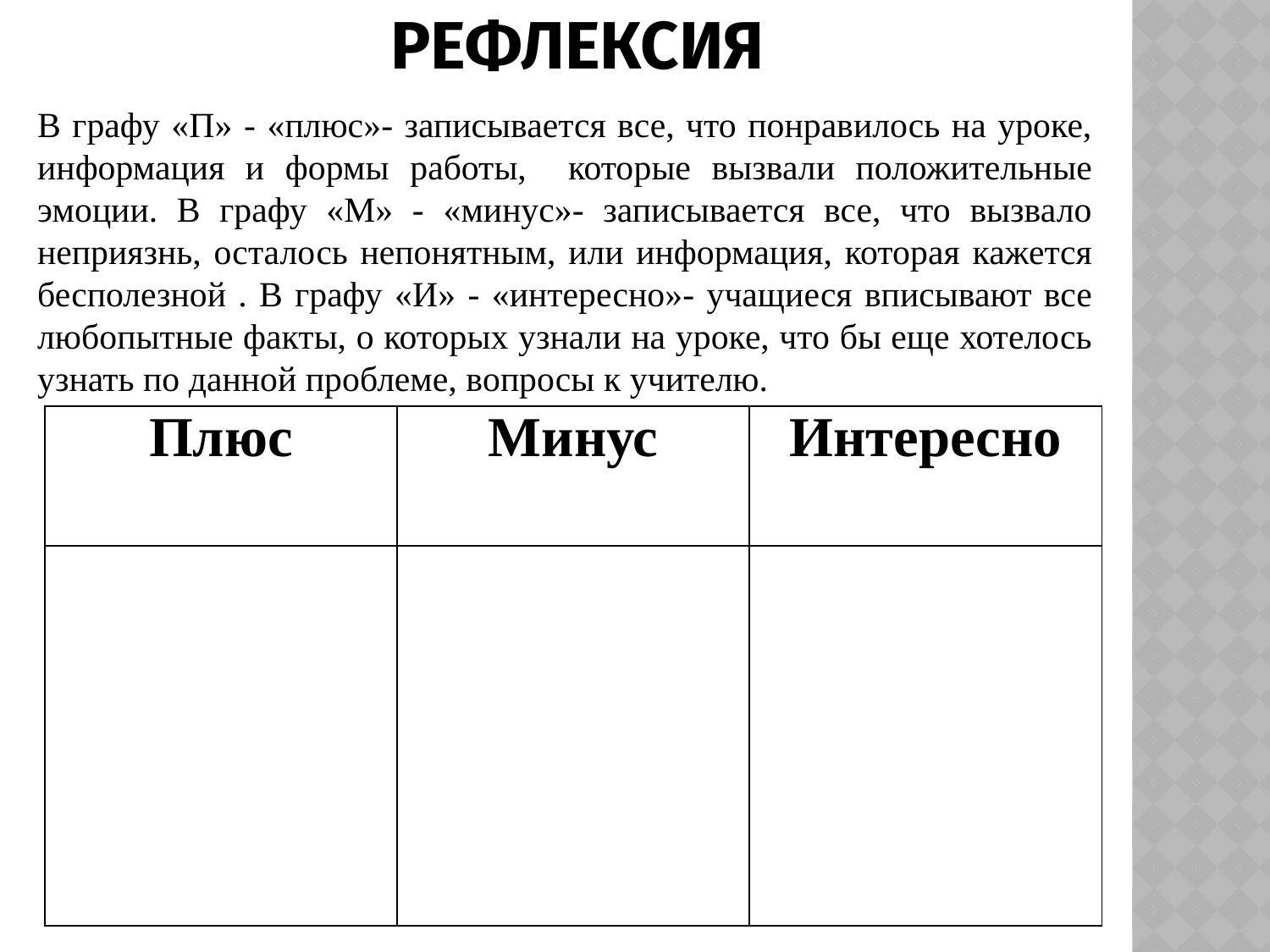

# РЕФЛЕКСИЯ
В графу «П» - «плюс»- записывается все, что понравилось на уроке, информация и формы работы,  которые вызвали положительные эмоции. В графу «М» - «минус»- записывается все, что вызвало неприязнь, осталось непонятным, или информация, которая кажется бесполезной . В графу «И» - «интересно»- учащиеся вписывают все любопытные факты, о которых узнали на уроке, что бы еще хотелось узнать по данной проблеме, вопросы к учителю.
| Плюс | Минус | Интересно |
| --- | --- | --- |
|  |  |  |